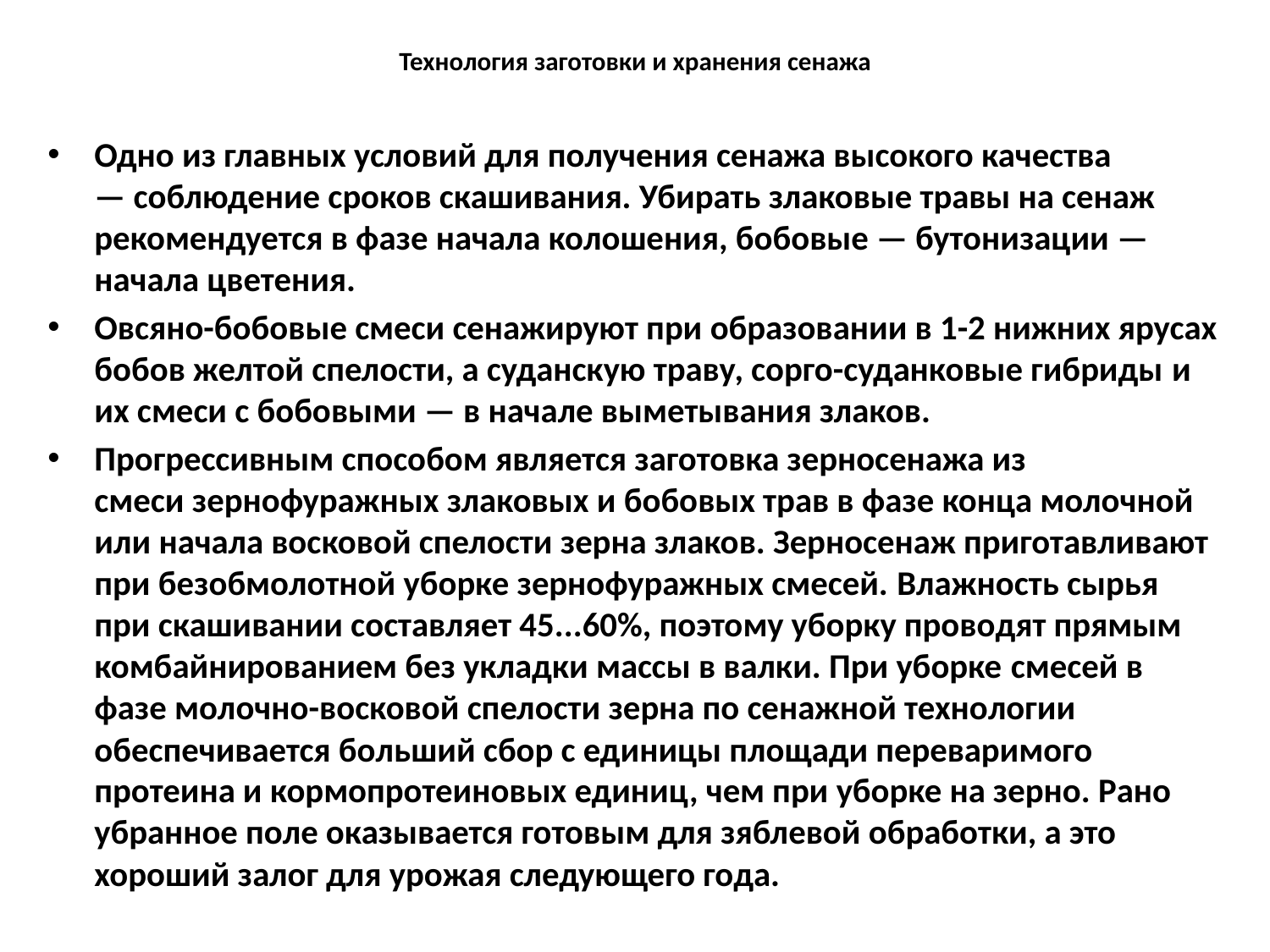

# Технология заготовки и хранения сенажа
Одно из главных условий для получения сенажа высокого качества — соблюдение сроков скашивания. Убирать злаковые травы на сенаж рекомендуется в фазе начала колошения, бобовые — бутонизации — начала цветения.
Овсяно-бобовые смеси сенажируют при образовании в 1-2 нижних ярусах бобов желтой спелости, а суданскую траву, сорго-суданковые гибриды и их смеси с бобовыми — в начале выметывания злаков.
Прогрессивным способом является заготовка зерносенажа из смеси зернофуражных злаковых и бобовых трав в фазе конца молочной или начала восковой спелости зерна злаков. Зерносенаж приготавливают при безобмолотной уборке зернофуражных смесей. Влажность сырья при скашивании составляет 45...60%, поэтому уборку проводят прямым комбайнированием без укладки массы в валки. При уборке смесей в фазе молочно-восковой спелости зерна по сенажной технологии обеспечивается больший сбор с единицы площади переваримого протеина и кормопротеиновых единиц, чем при уборке на зерно. Рано убранное поле оказывается готовым для зяблевой обработки, а это хороший залог для урожая следующего года.